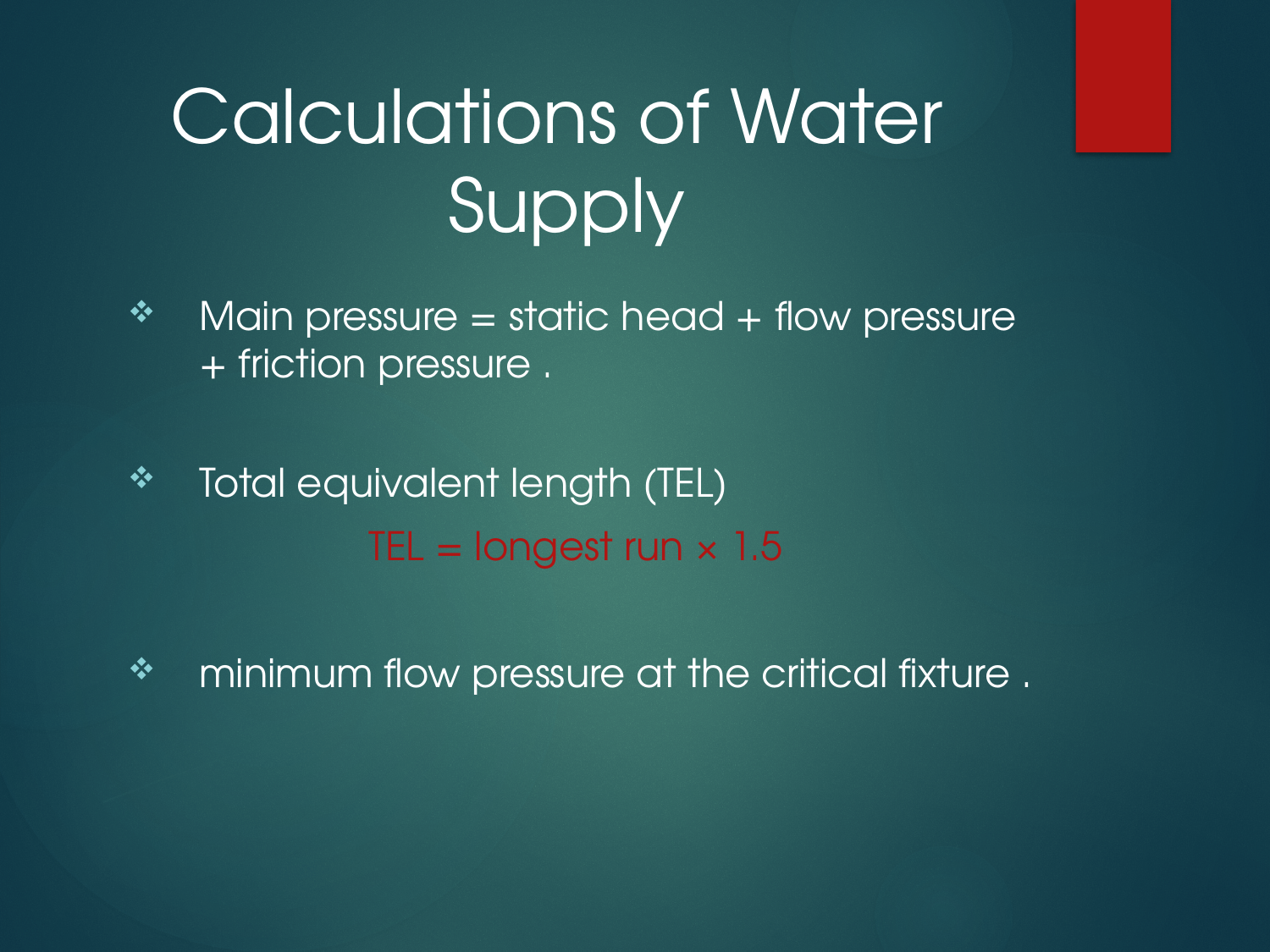

# Calculations of Water Supply
Main pressure = static head + flow pressure + friction pressure .

Total equivalent length (TEL)
TEL = longest run × 1.5

minimum flow pressure at the critical fixture .